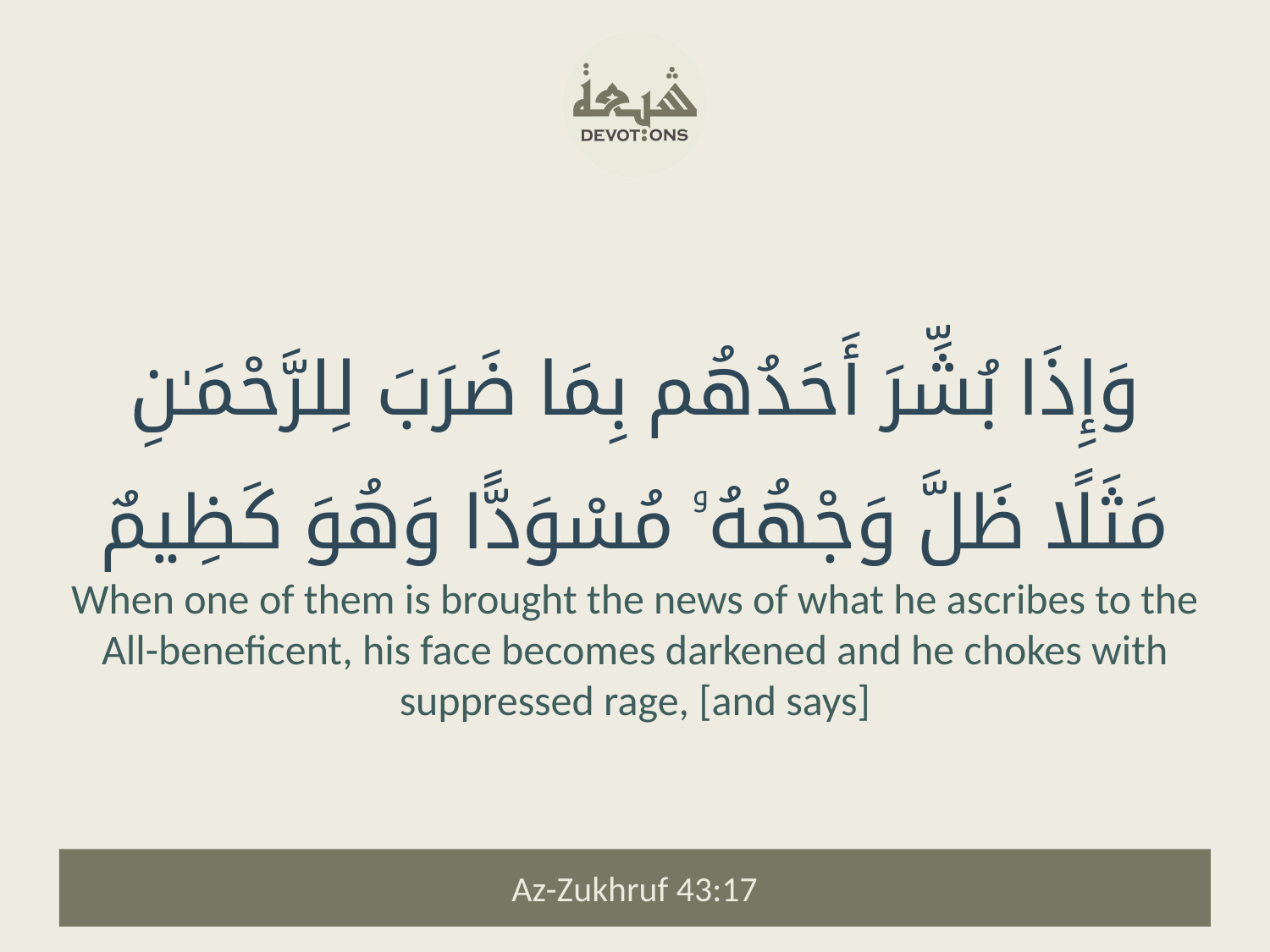

وَإِذَا بُشِّرَ أَحَدُهُم بِمَا ضَرَبَ لِلرَّحْمَـٰنِ مَثَلًا ظَلَّ وَجْهُهُۥ مُسْوَدًّا وَهُوَ كَظِيمٌ
When one of them is brought the news of what he ascribes to the All-beneficent, his face becomes darkened and he chokes with suppressed rage, [and says]
Az-Zukhruf 43:17